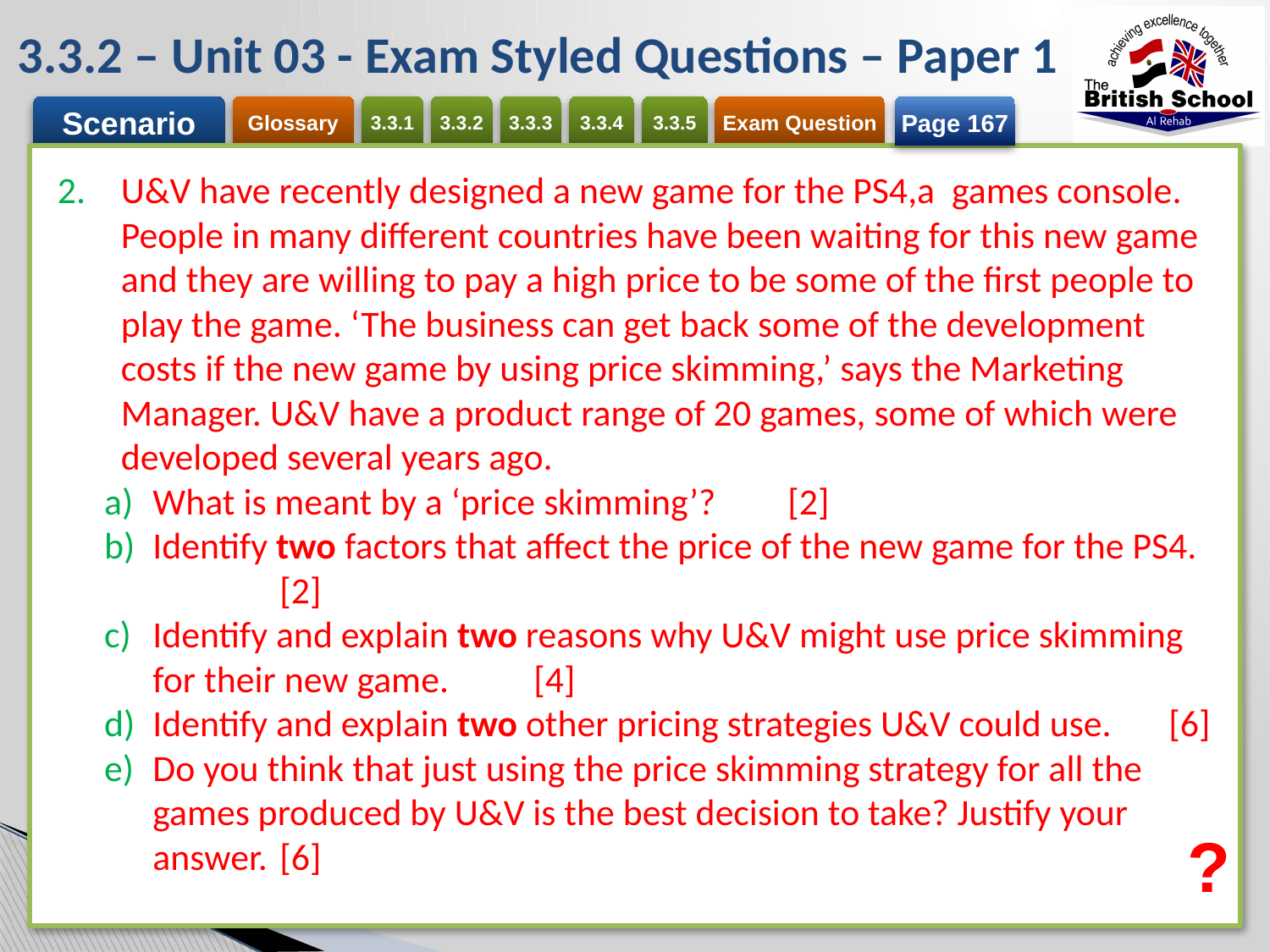

# 3.3.2 – Unit 03 - Exam Styled Questions – Paper 1
Page 167
U&V have recently designed a new game for the PS4,a  games console. People in many different countries have been waiting for this new game and they are willing to pay a high price to be some of the first people to play the game. ‘The business can get back some of the development costs if the new game by using price skimming,’ says the Marketing Manager. U&V have a product range of 20 games, some of which were developed several years ago.
What is meant by a ‘price skimming’?	[2]
Identify two factors that affect the price of the new game for the PS4.	[2]
Identify and explain two reasons why U&V might use price skimming for their new game.	[4]
Identify and explain two other pricing strategies U&V could use.	[6]
Do you think that just using the price skimming strategy for all the games produced by U&V is the best decision to take? Justify your answer.	[6]
?